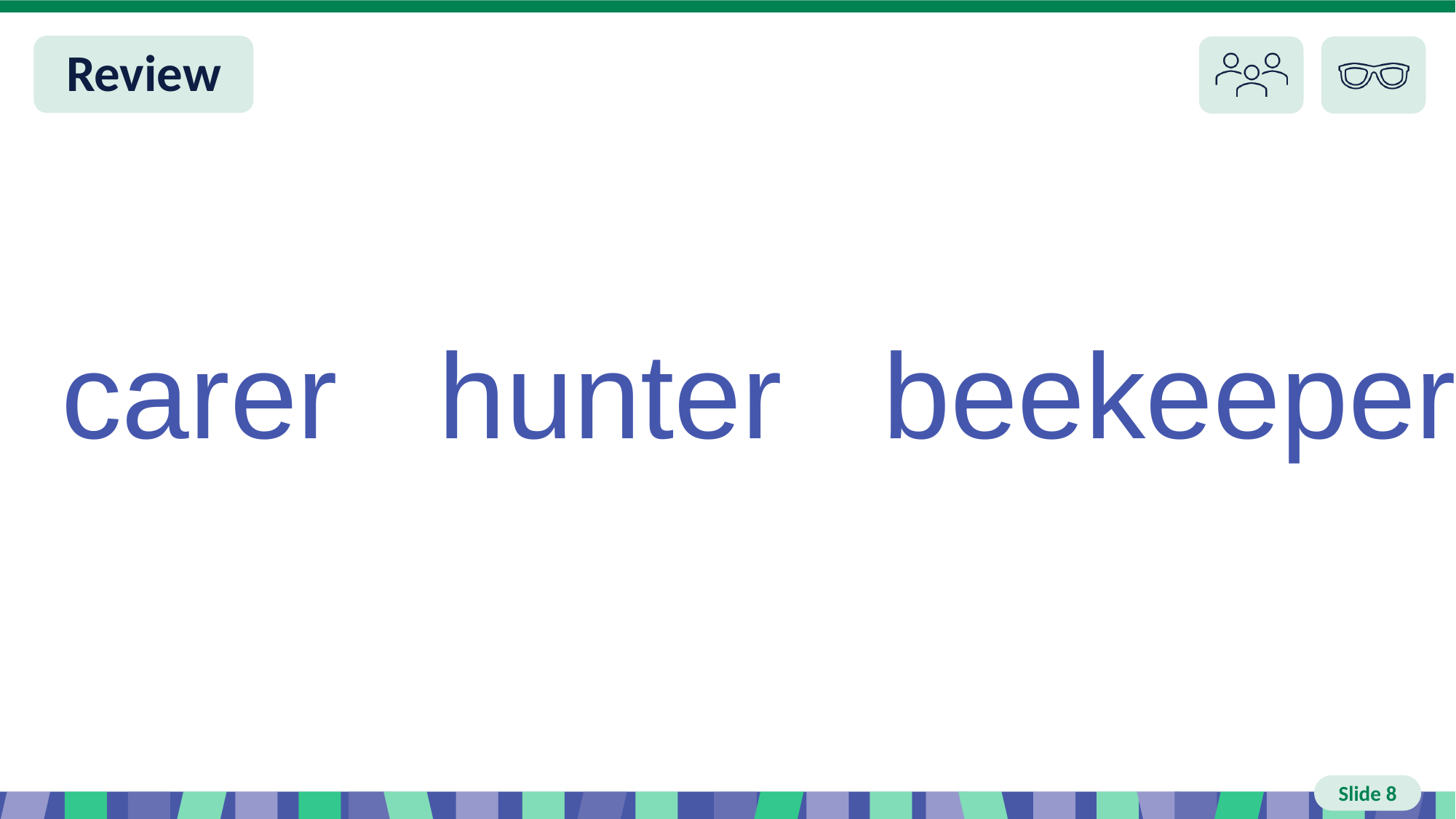

# Slide 8 Review You do
carer   hunter   beekeeper